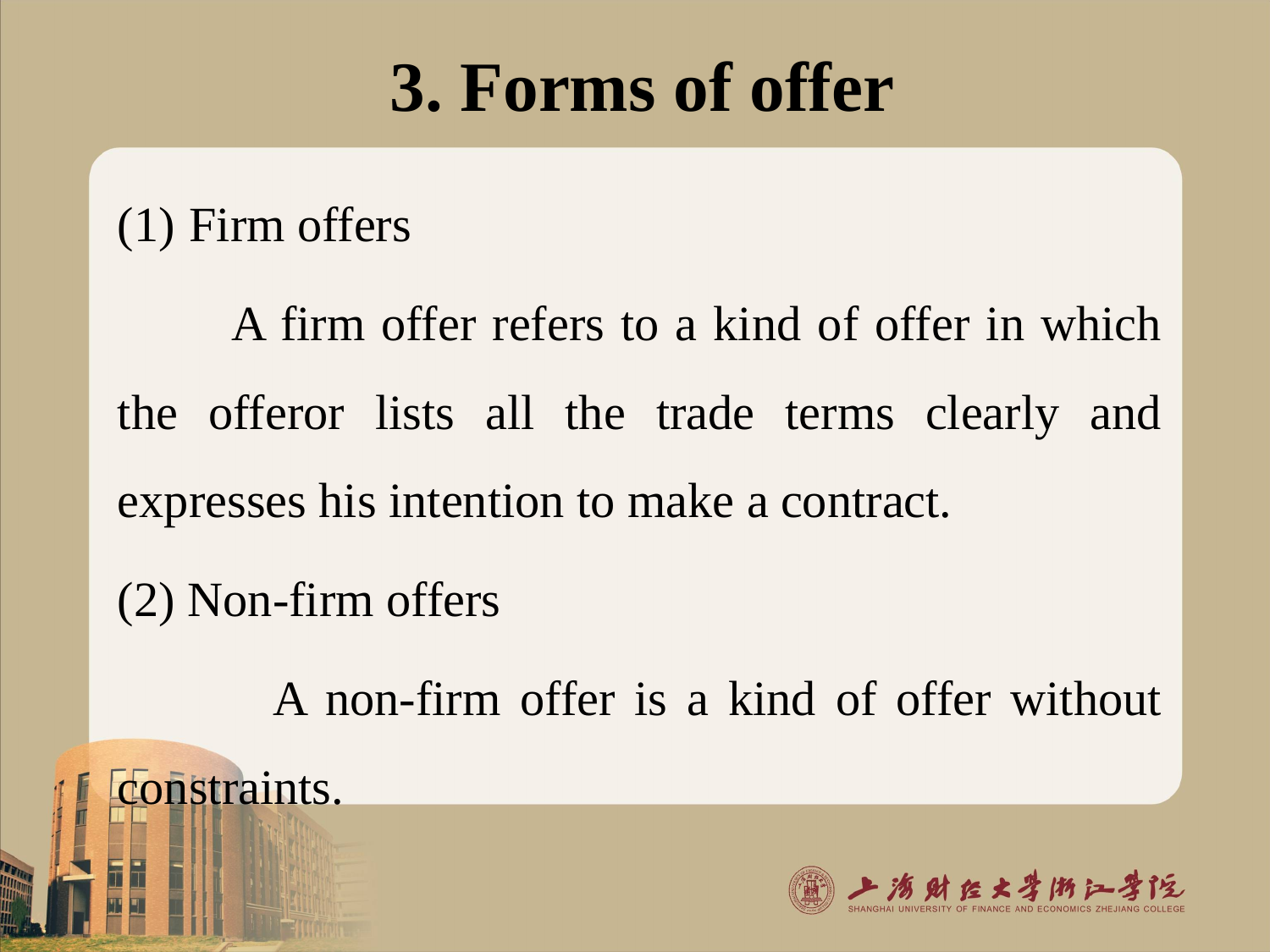

# 3. Forms of offer
Firm offers
       A firm offer refers to a kind of offer in which the offeror lists all the trade terms clearly and expresses his intention to make a contract.
(2) Non-firm offers
        A non-firm offer is a kind of offer without constraints.